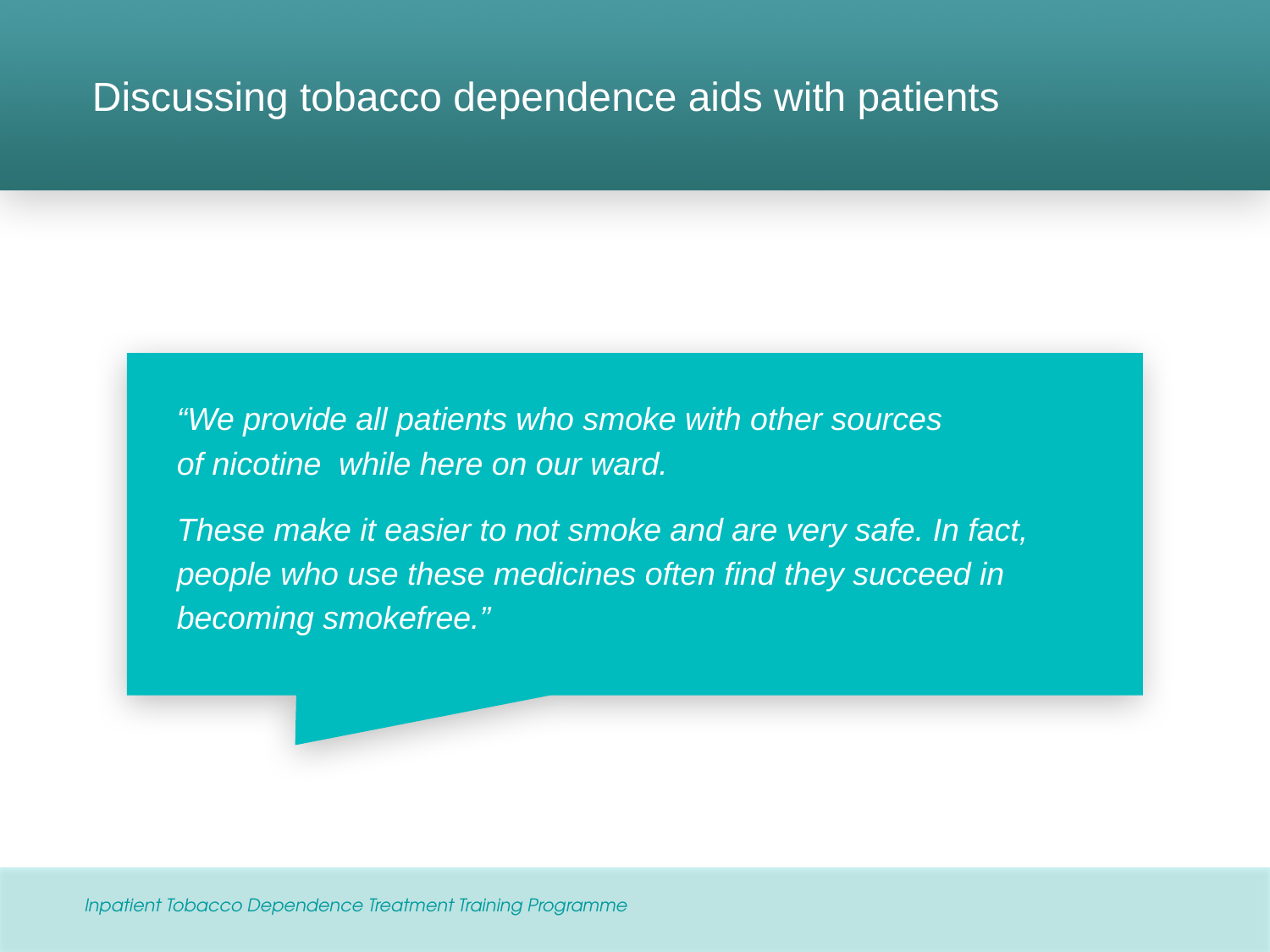

# Discussing tobacco dependence aids with patients
“We provide all patients who smoke with other sources of nicotine  while here on our ward.
These make it easier to not smoke and are very safe. In fact, people who use these medicines often find they succeed in becoming smokefree.”
Inpatient Tobacco Dependence Treatment Training Programme